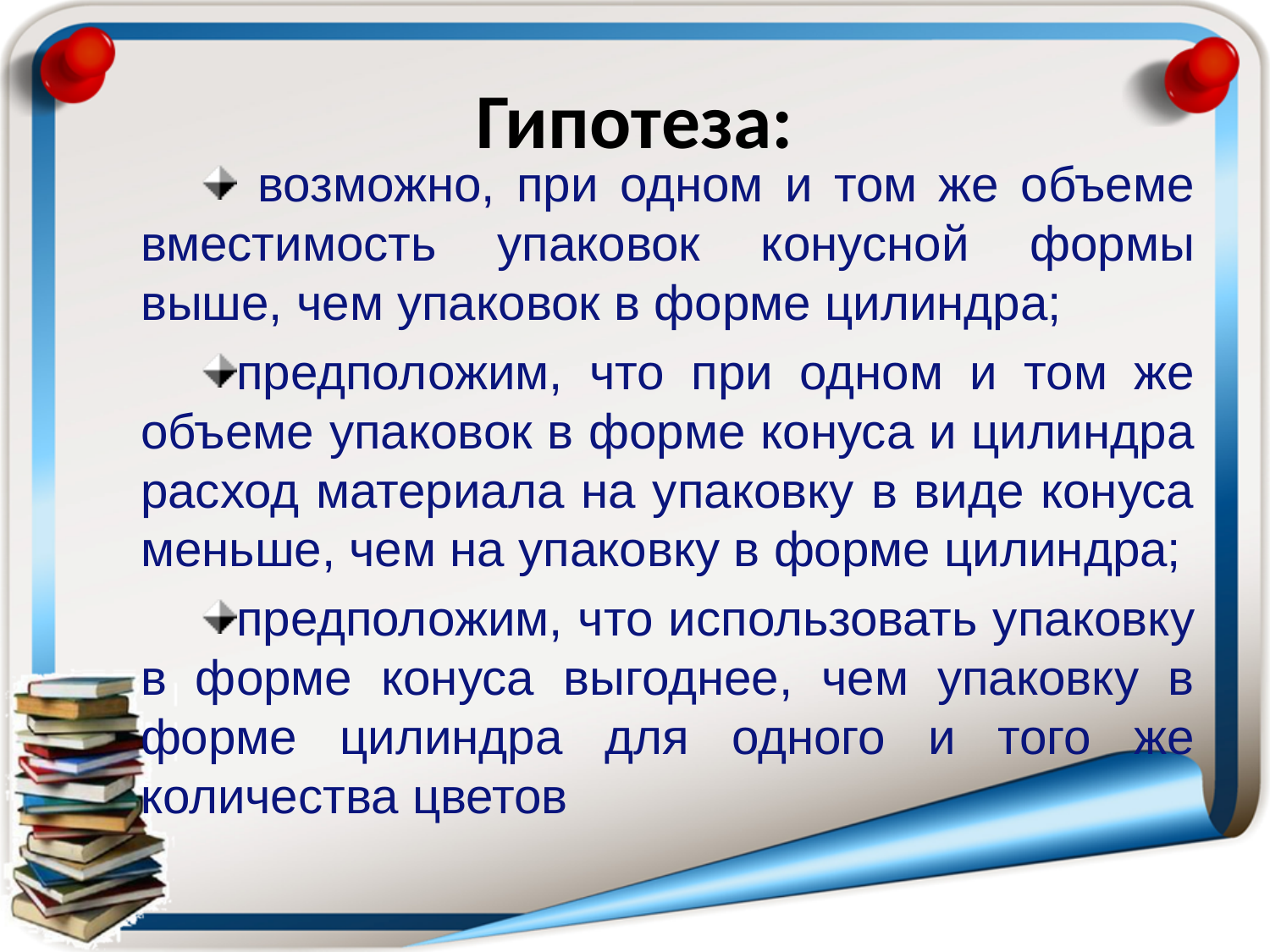

# Гипотеза:
 возможно, при одном и том же объеме вместимость упаковок конусной формы выше, чем упаковок в форме цилиндра;
предположим, что при одном и том же объеме упаковок в форме конуса и цилиндра расход материала на упаковку в виде конуса меньше, чем на упаковку в форме цилиндра;
предположим, что использовать упаковку в форме конуса выгоднее, чем упаковку в форме цилиндра для одного и того же количества цветов